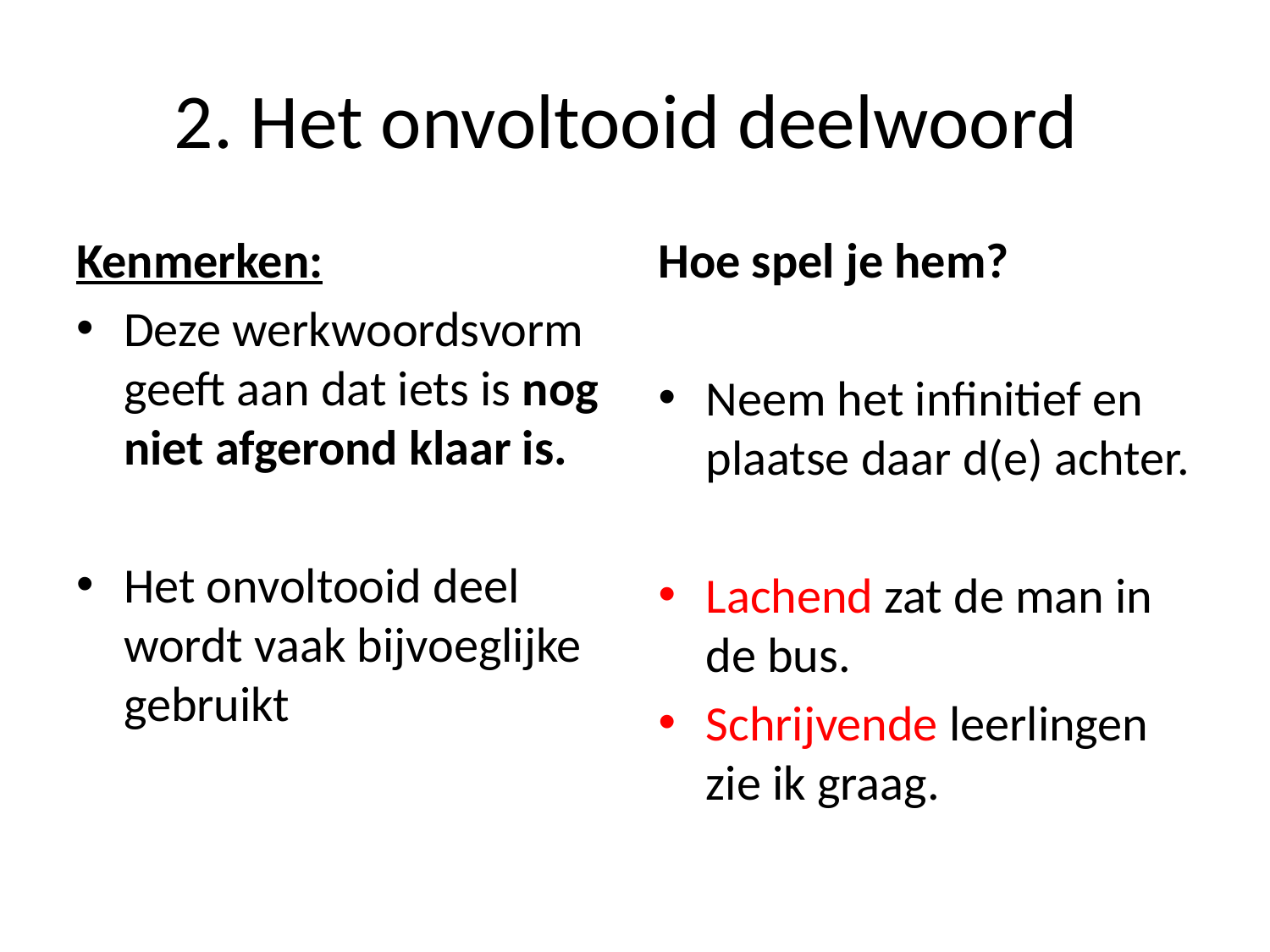

# 2. Het onvoltooid deelwoord
Kenmerken:
Deze werkwoordsvorm geeft aan dat iets is nog niet afgerond klaar is.

Het onvoltooid deel wordt vaak bijvoeglijke gebruikt
Hoe spel je hem?

Neem het infinitief en plaatse daar d(e) achter.

Lachend zat de man in de bus.
Schrijvende leerlingen zie ik graag.